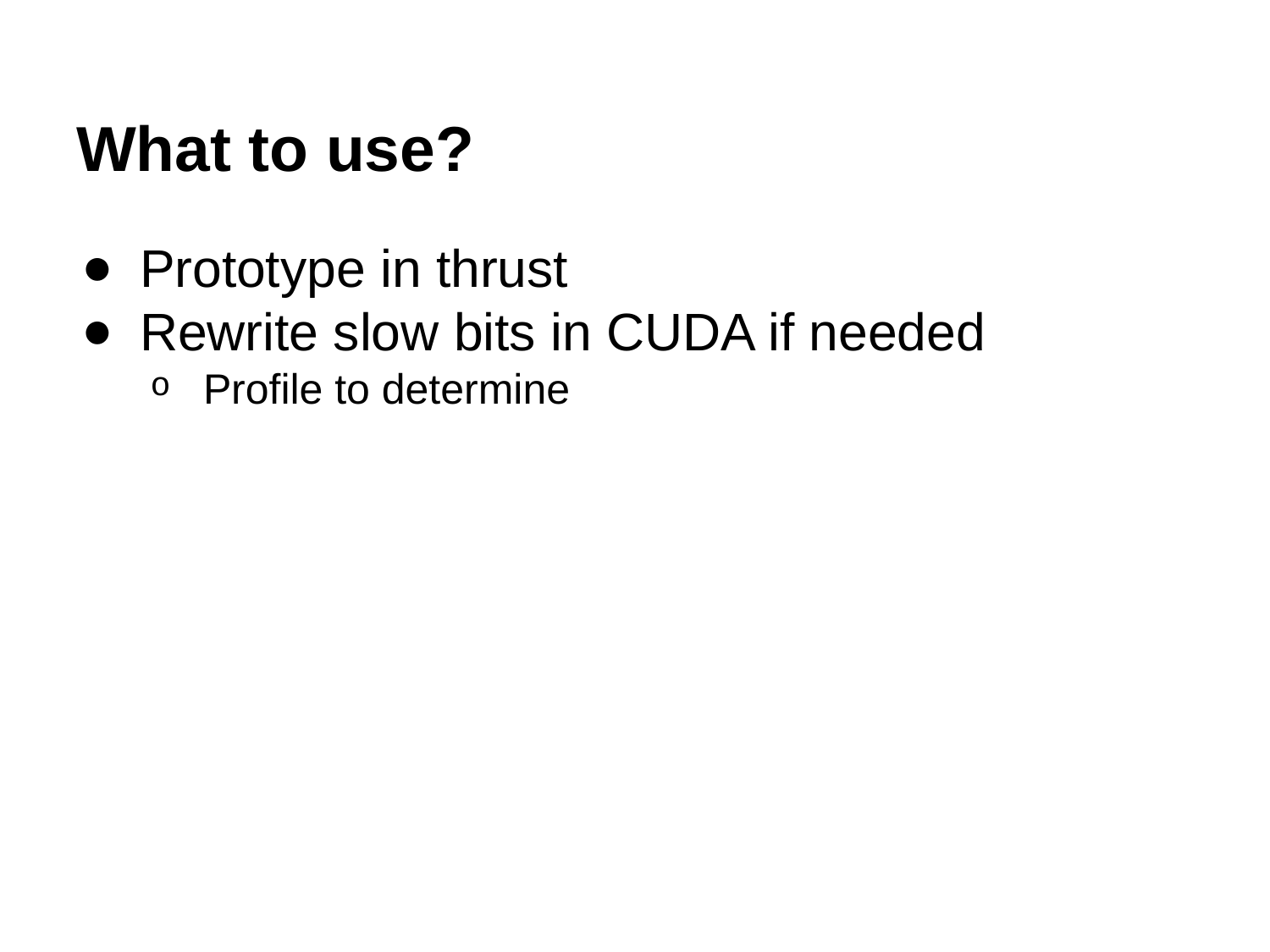

# What to use?
Prototype in thrust
Rewrite slow bits in CUDA if needed
Profile to determine